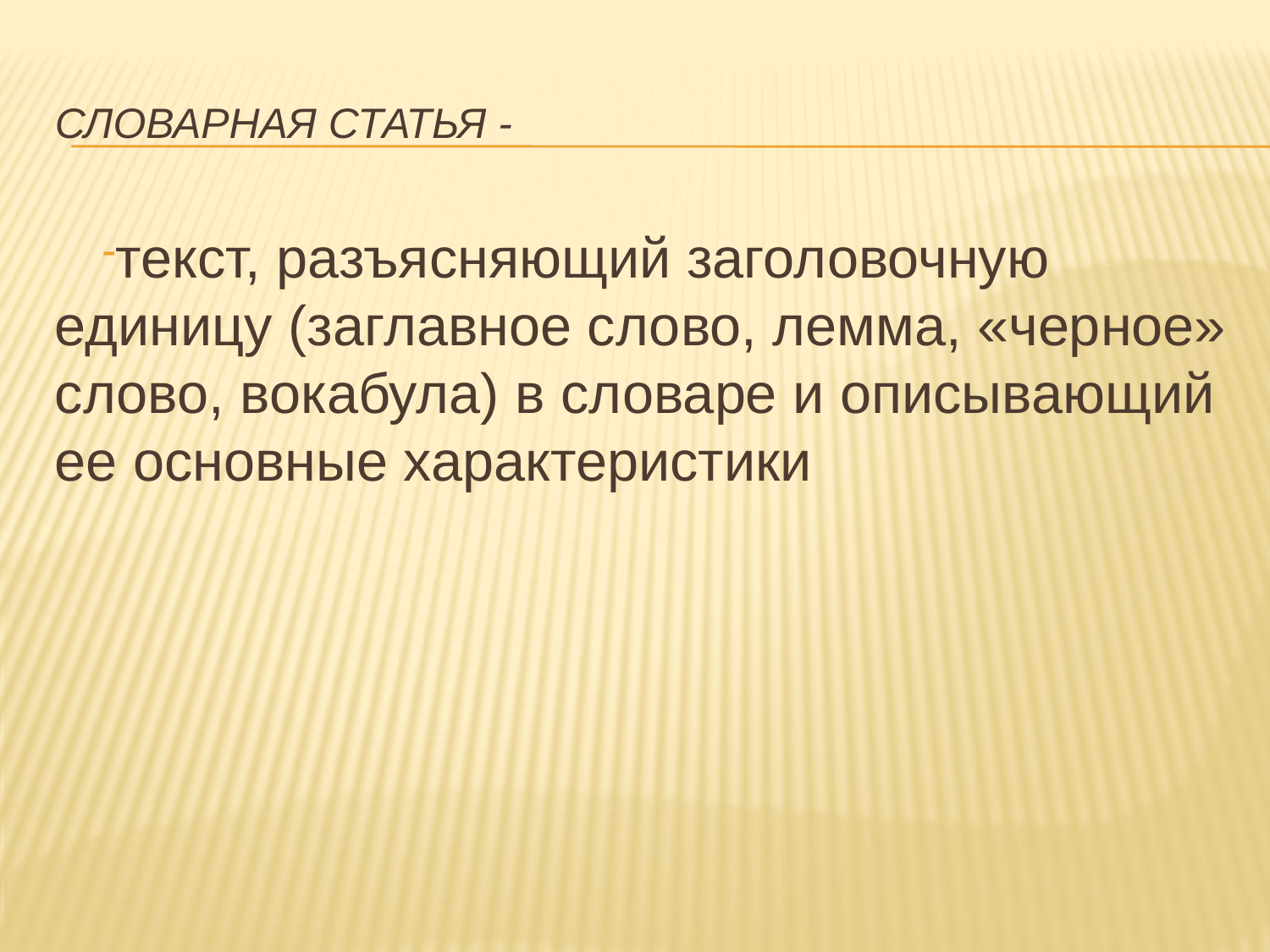

# Словарная статья -
текст, разъясняющий заголовочную единицу (заглавное слово, лемма, «черное» слово, вокабула) в словаре и описывающий ее основные характеристики